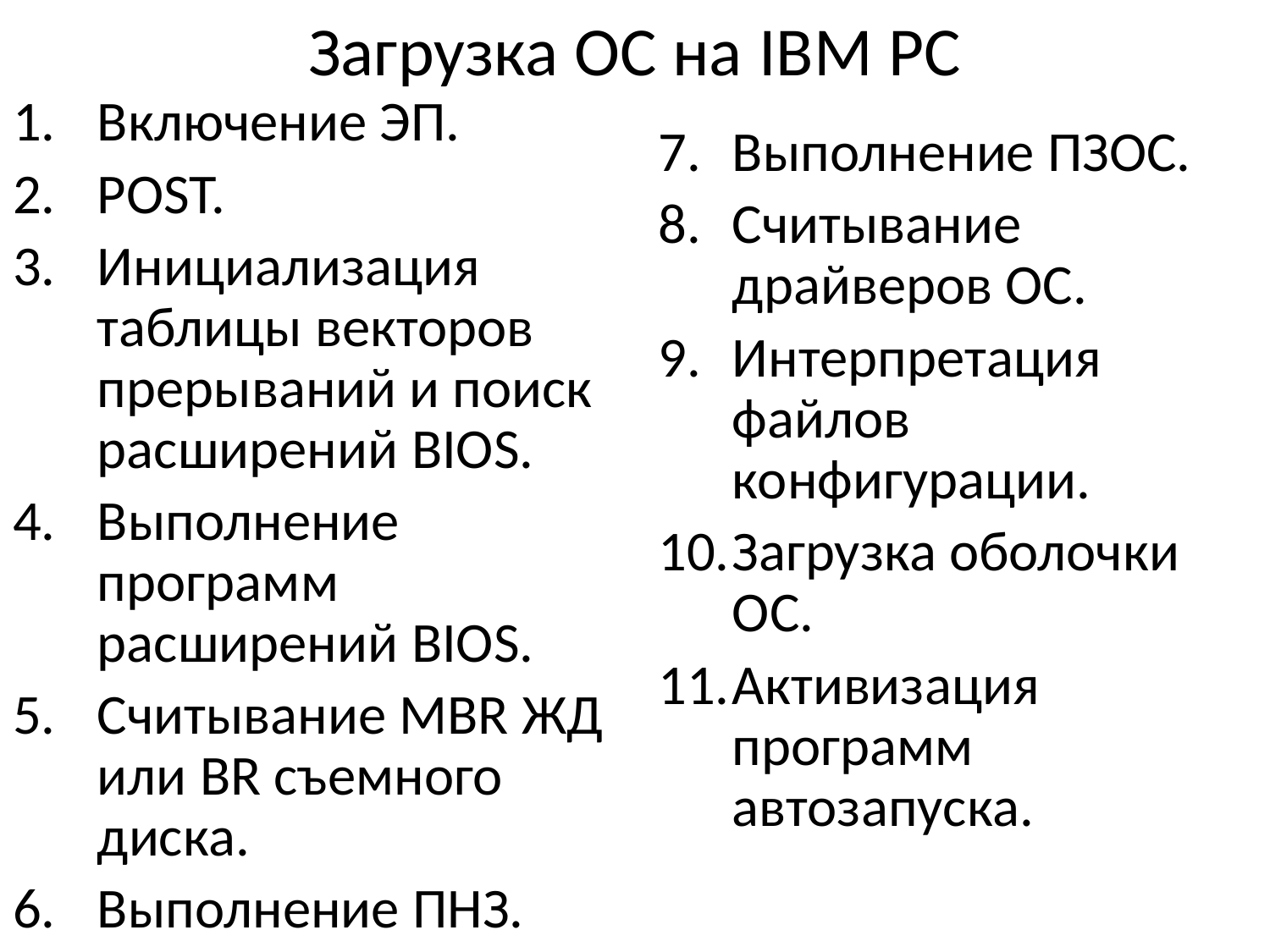

# Загрузка ОС на IBM PC
Включение ЭП.
POST.
Инициализация таблицы векторов прерываний и поиск расширений BIOS.
Выполнение программ расширений BIOS.
Считывание MBR ЖД или BR съемного диска.
Выполнение ПНЗ.
Выполнение ПЗОС.
Считывание драйверов ОС.
Интерпретация файлов конфигурации.
Загрузка оболочки ОС.
Активизация программ автозапуска.